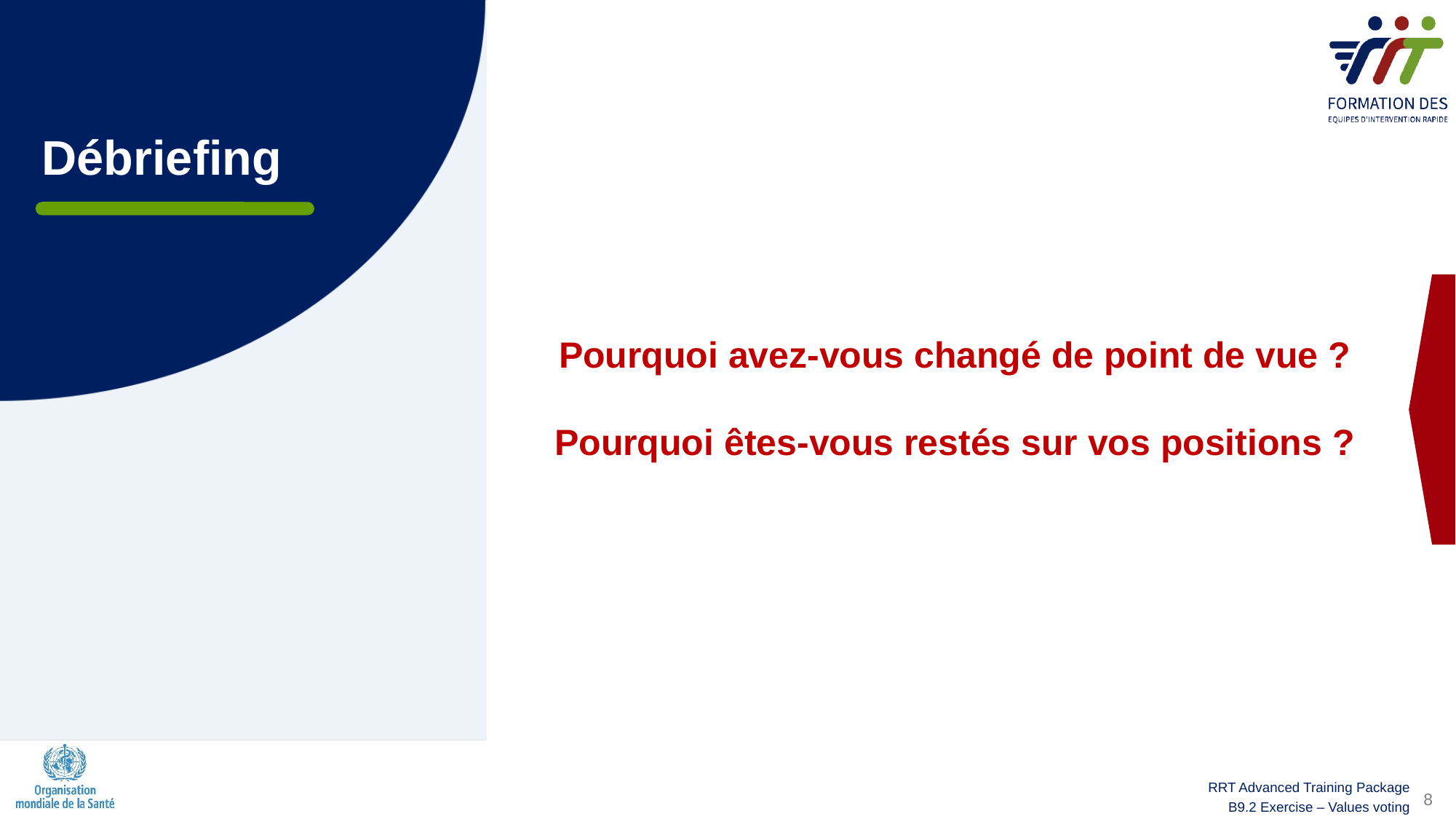

Débriefing
Pourquoi avez-vous changé de point de vue ?

Pourquoi êtes-vous restés sur vos positions ?